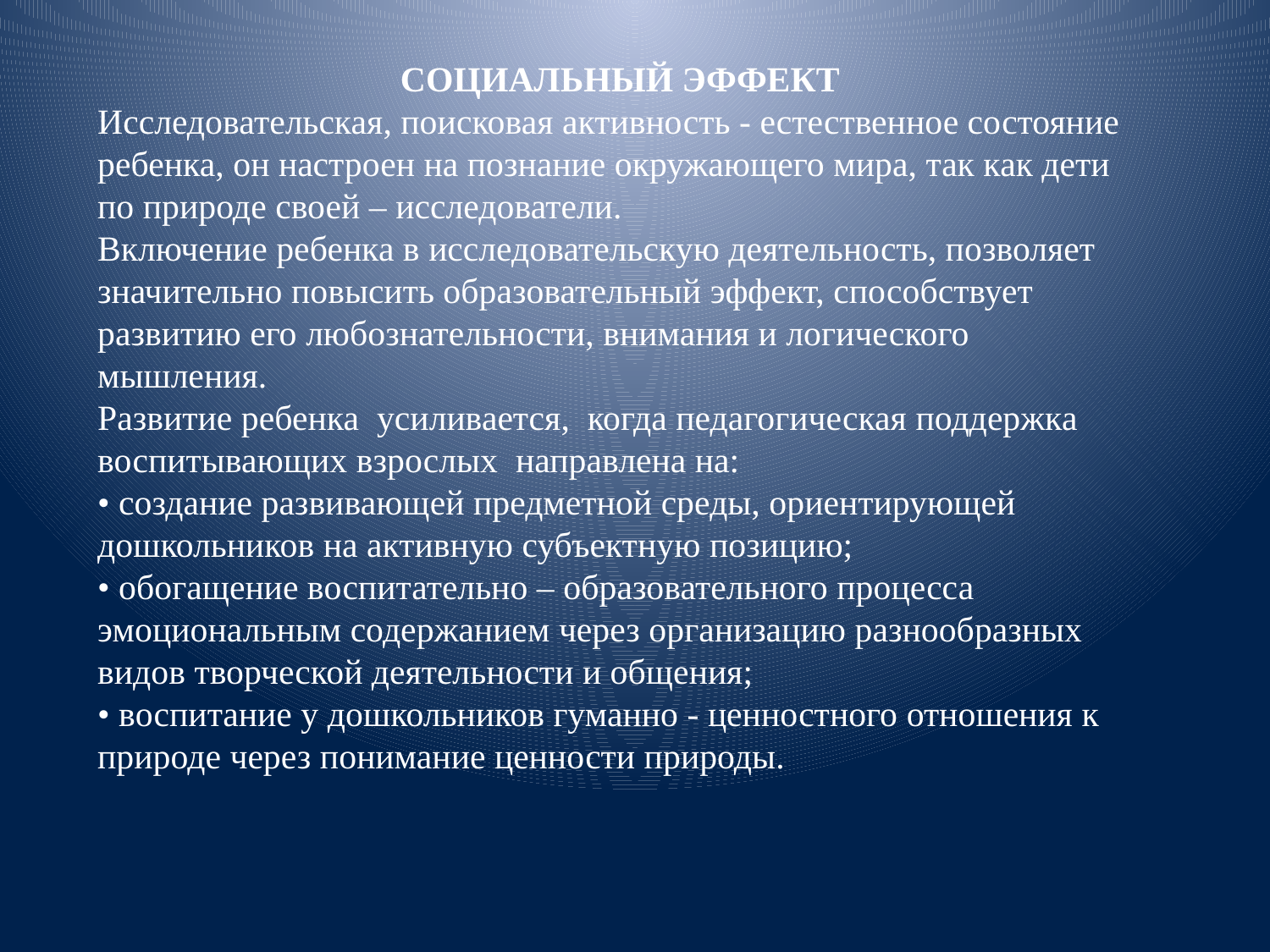

СОЦИАЛЬНЫЙ ЭФФЕКТ
Исследовательская, поисковая активность - естественное состояние ребенка, он настроен на познание окружающего мира, так как дети по природе своей – исследователи.
Включение ребенка в исследовательскую деятельность, позволяет значительно повысить образовательный эффект, способствует развитию его любознательности, внимания и логического мышления.
Развитие ребенка  усиливается,  когда педагогическая поддержка воспитывающих взрослых  направлена на:
• создание развивающей предметной среды, ориентирующей дошкольников на активную субъектную позицию;
• обогащение воспитательно – образовательного процесса эмоциональным содержанием через организацию разнообразных видов творческой деятельности и общения;
• воспитание у дошкольников гуманно - ценностного отношения к природе через понимание ценности природы.